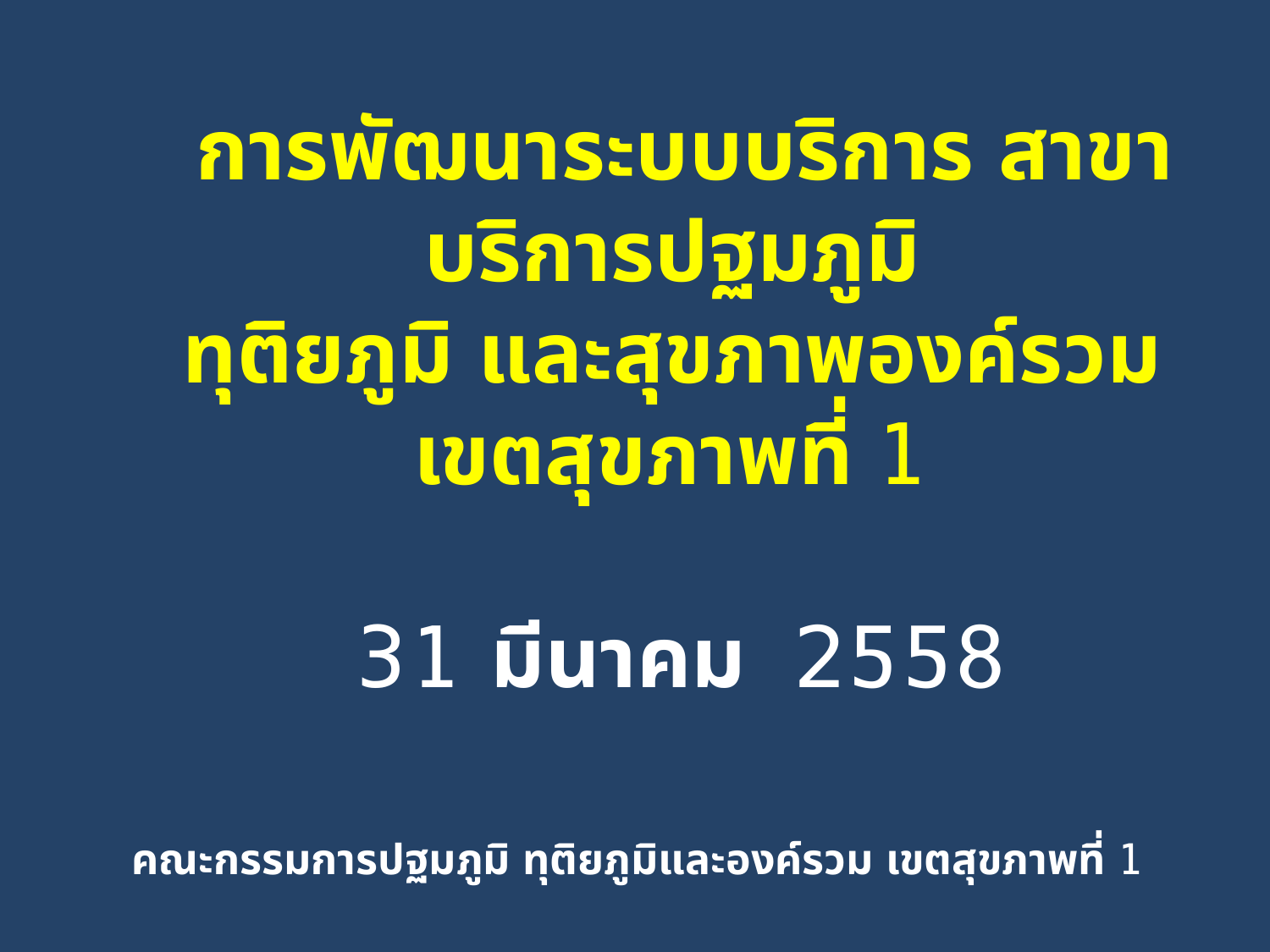

การพัฒนาระบบบริการ สาขาบริการปฐมภูมิ
ทุติยภูมิ และสุขภาพองค์รวม
เขตสุขภาพที่ 1

31 มีนาคม  2558

คณะกรรมการปฐมภูมิ ทุติยภูมิและองค์รวม เขตสุขภาพที่ 1